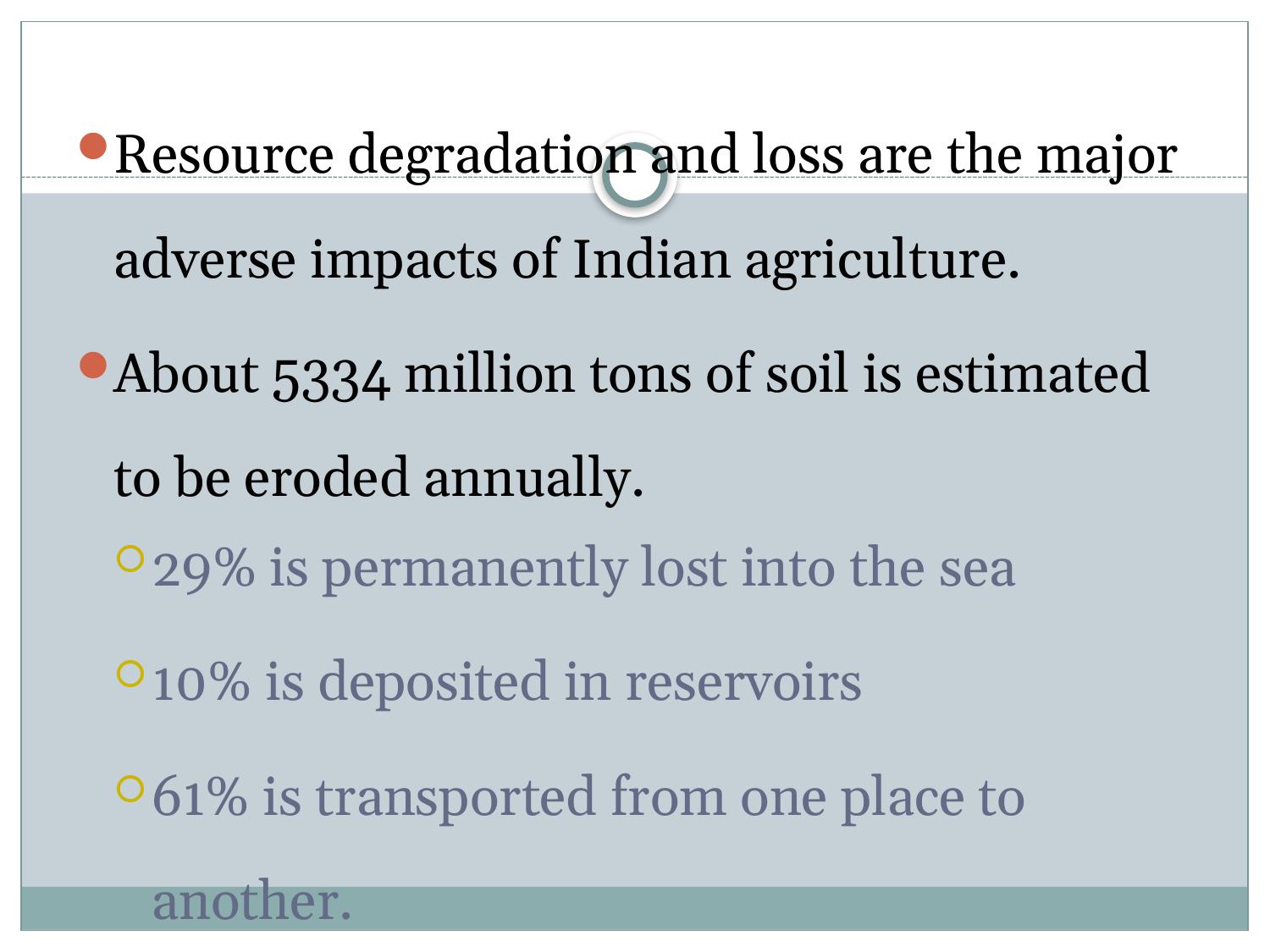

#
Resource degradation and loss are the major adverse impacts of Indian agriculture.
About 5334 million tons of soil is estimated to be eroded annually.
29% is permanently lost into the sea
10% is deposited in reservoirs
61% is transported from one place to another.